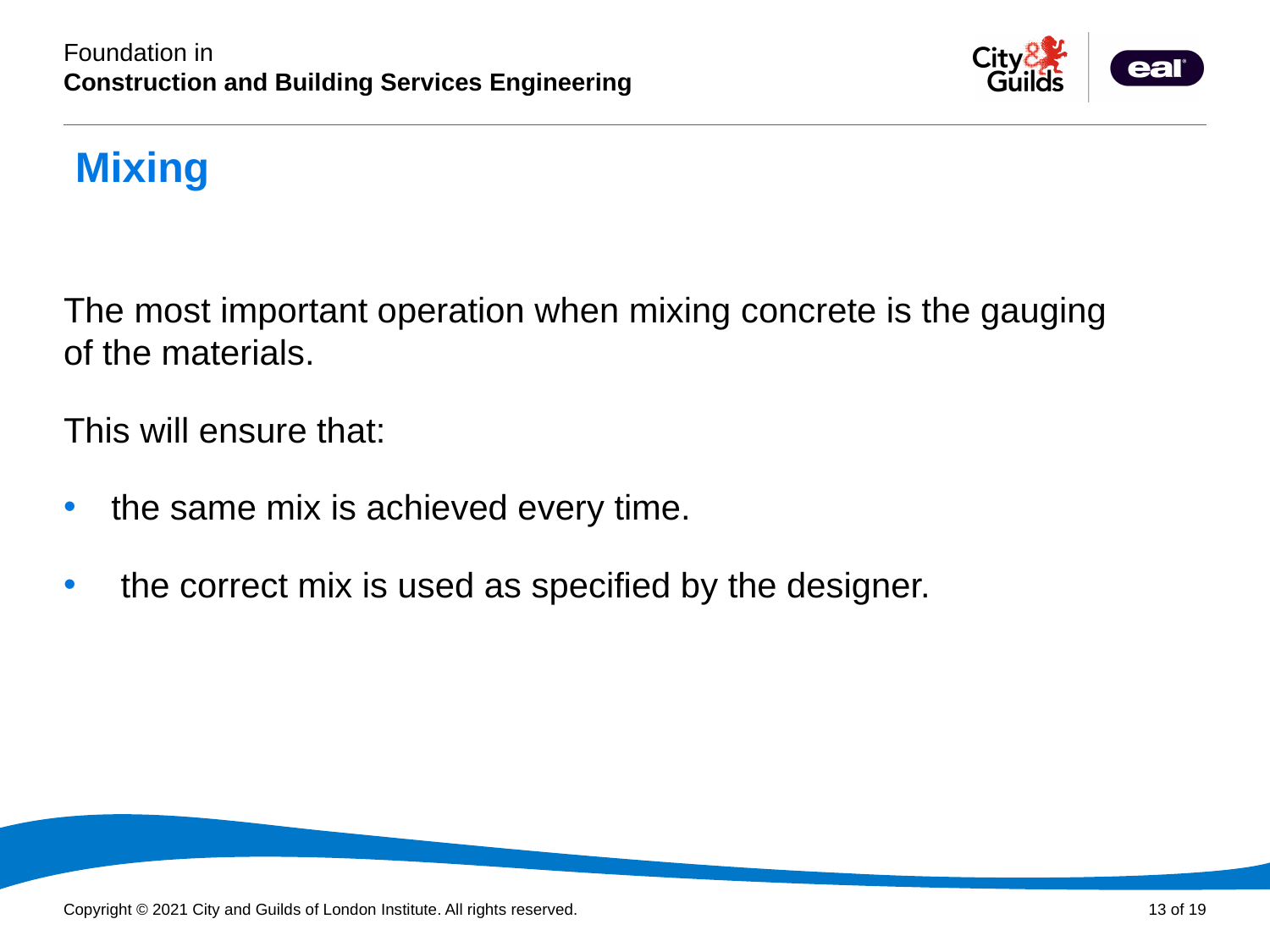

# Mixing

The most important operation when mixing concrete is the gauging of the materials.
This will ensure that:
the same mix is achieved every time.
 the correct mix is used as specified by the designer.